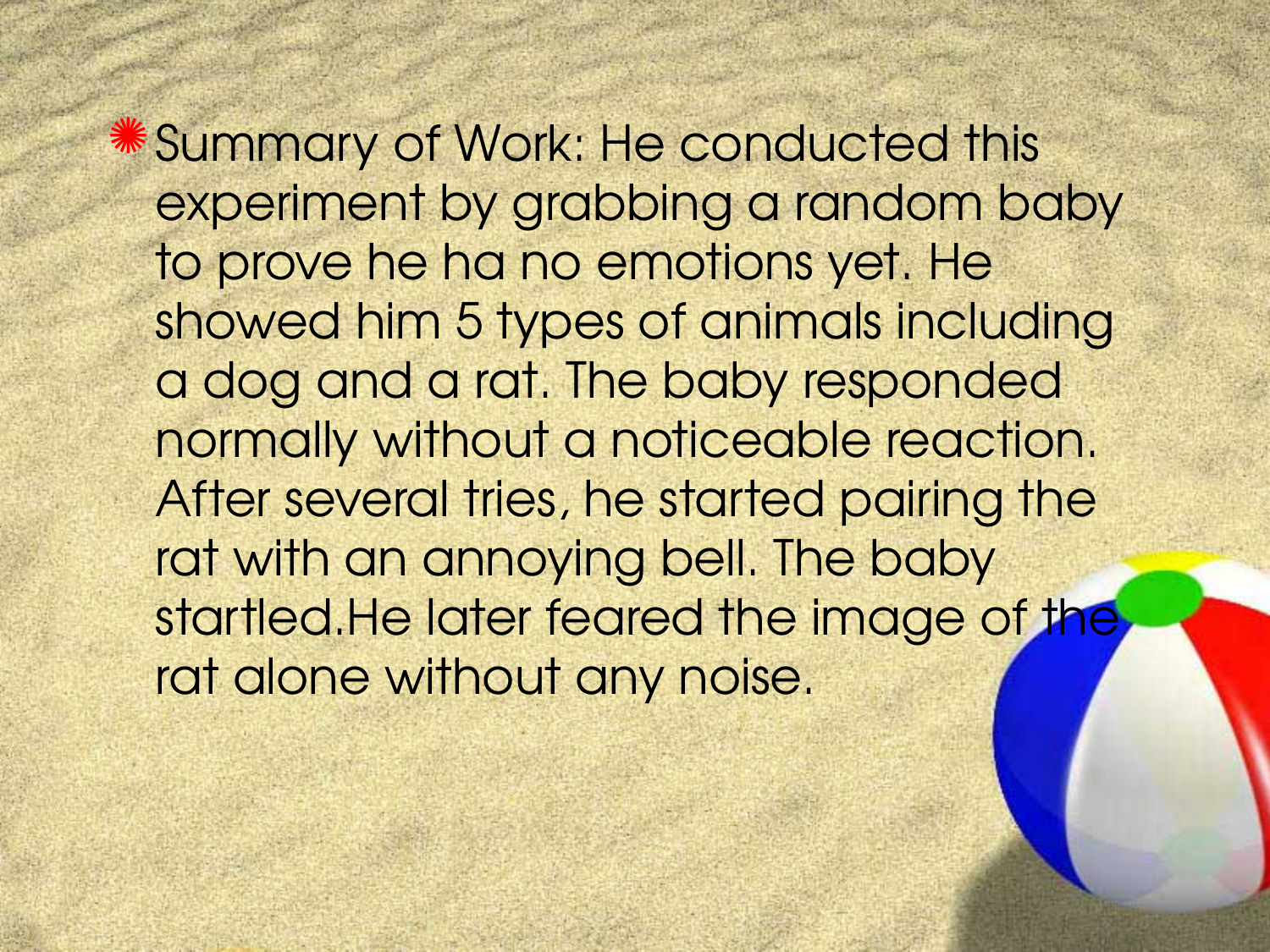

Summary of Work: He conducted this experiment by grabbing a random baby to prove he ha no emotions yet. He showed him 5 types of animals including a dog and a rat. The baby responded normally without a noticeable reaction. After several tries, he started pairing the rat with an annoying bell. The baby startled.He later feared the image of the rat alone without any noise.